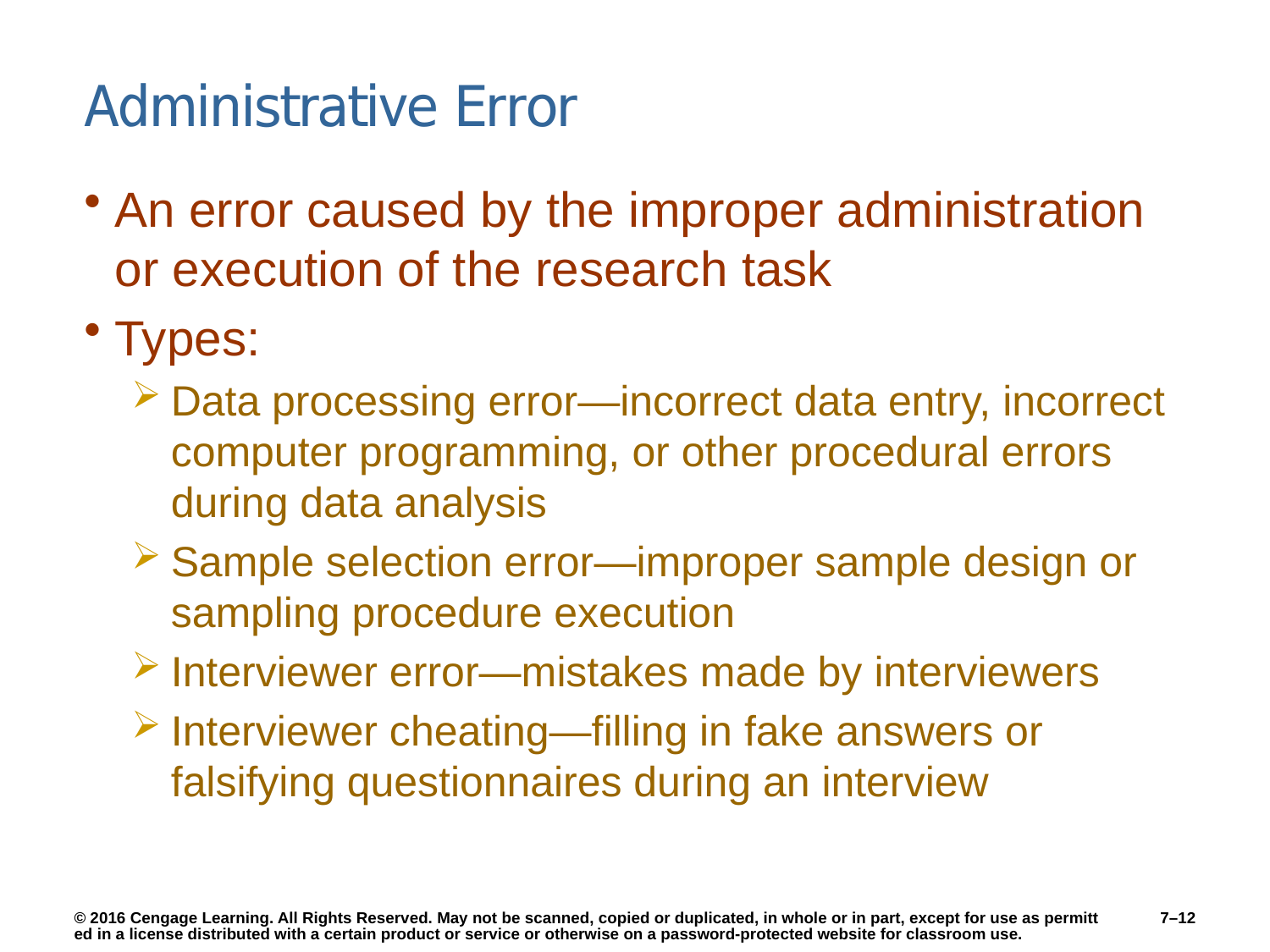

# Administrative Error
An error caused by the improper administration or execution of the research task
Types:
Data processing error—incorrect data entry, incorrect computer programming, or other procedural errors during data analysis
Sample selection error—improper sample design or sampling procedure execution
Interviewer error—mistakes made by interviewers
Interviewer cheating—filling in fake answers or falsifying questionnaires during an interview
7–12
© 2016 Cengage Learning. All Rights Reserved. May not be scanned, copied or duplicated, in whole or in part, except for use as permitted in a license distributed with a certain product or service or otherwise on a password-protected website for classroom use.